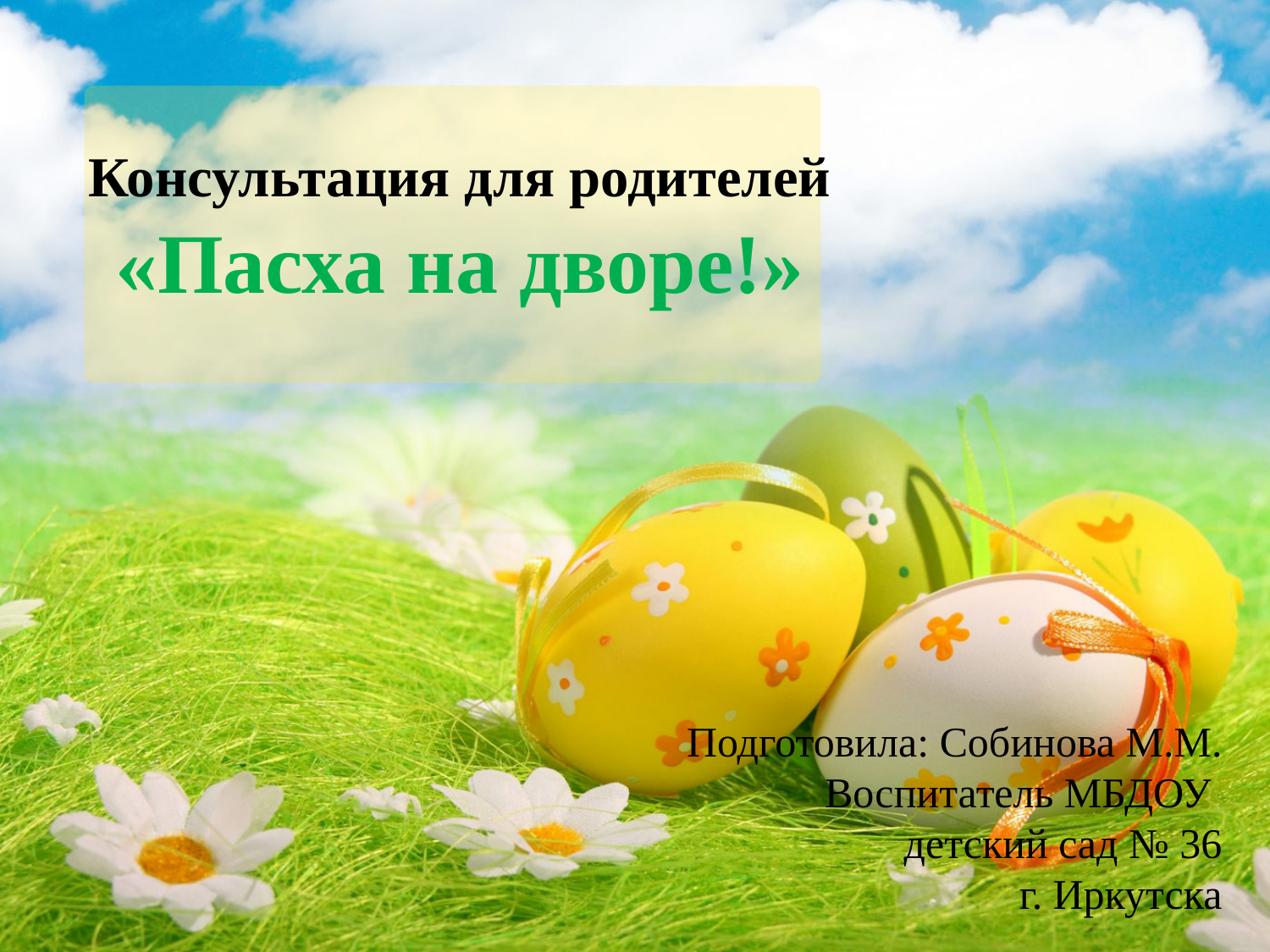

# Консультация для родителей «Пасха на дворе!»
Подготовила: Собинова М.М. Воспитатель МБДОУ
детский сад № 36
 г. Иркутска